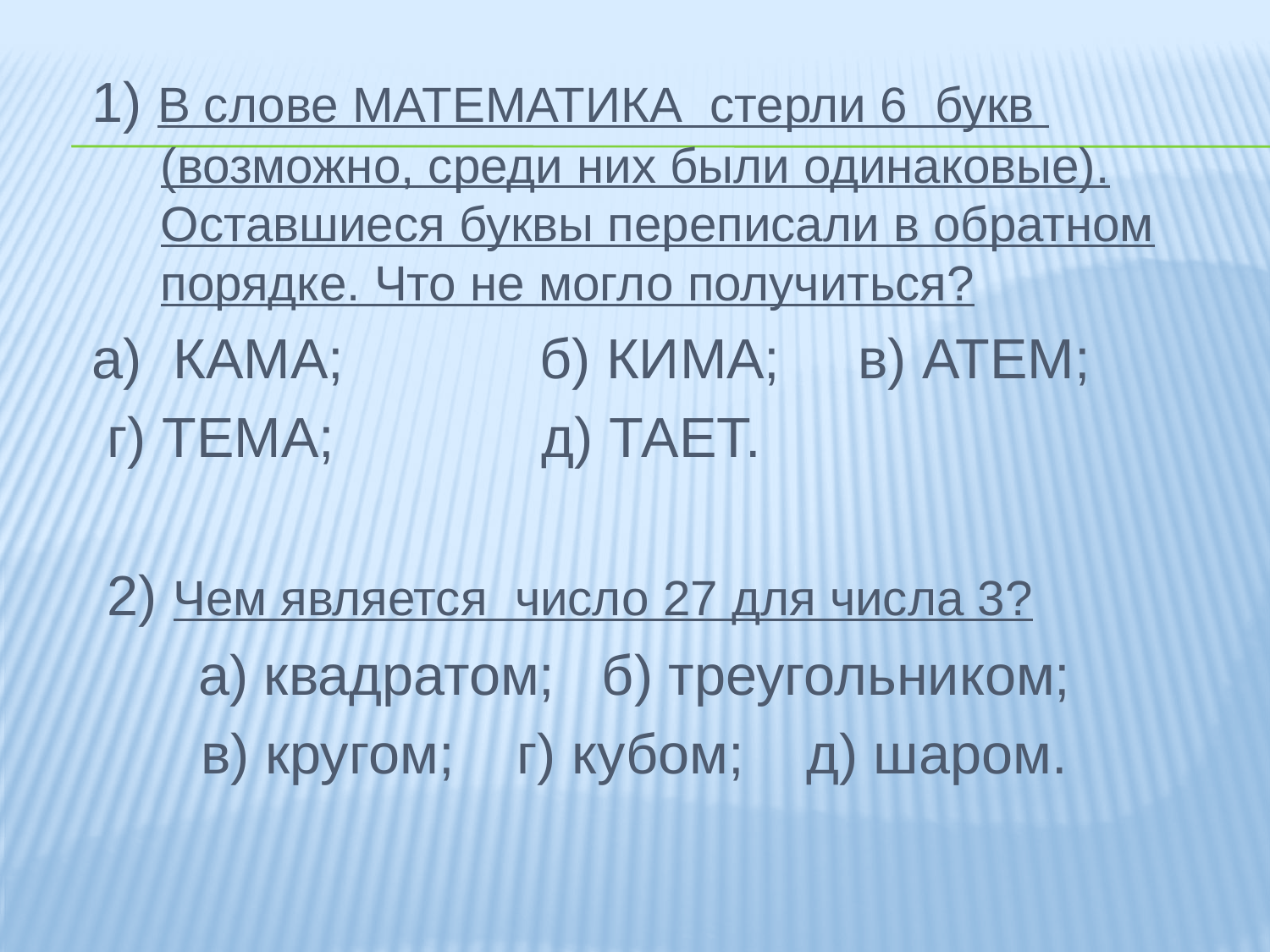

1) В слове МАТЕМАТИКА  стерли 6  букв  (возможно, среди них были одинаковые). Оставшиеся буквы переписали в обратном порядке. Что не могло получиться?
 а)  КАМА;	        б) КИМА;	    в) АТЕМ;
  г) ТЕМА;	  	д) ТАЕТ.

  2) Чем является  число 27 для числа 3?
а) квадратом;   б) треугольником;
в) кругом;    г) кубом;    д) шаром.

#